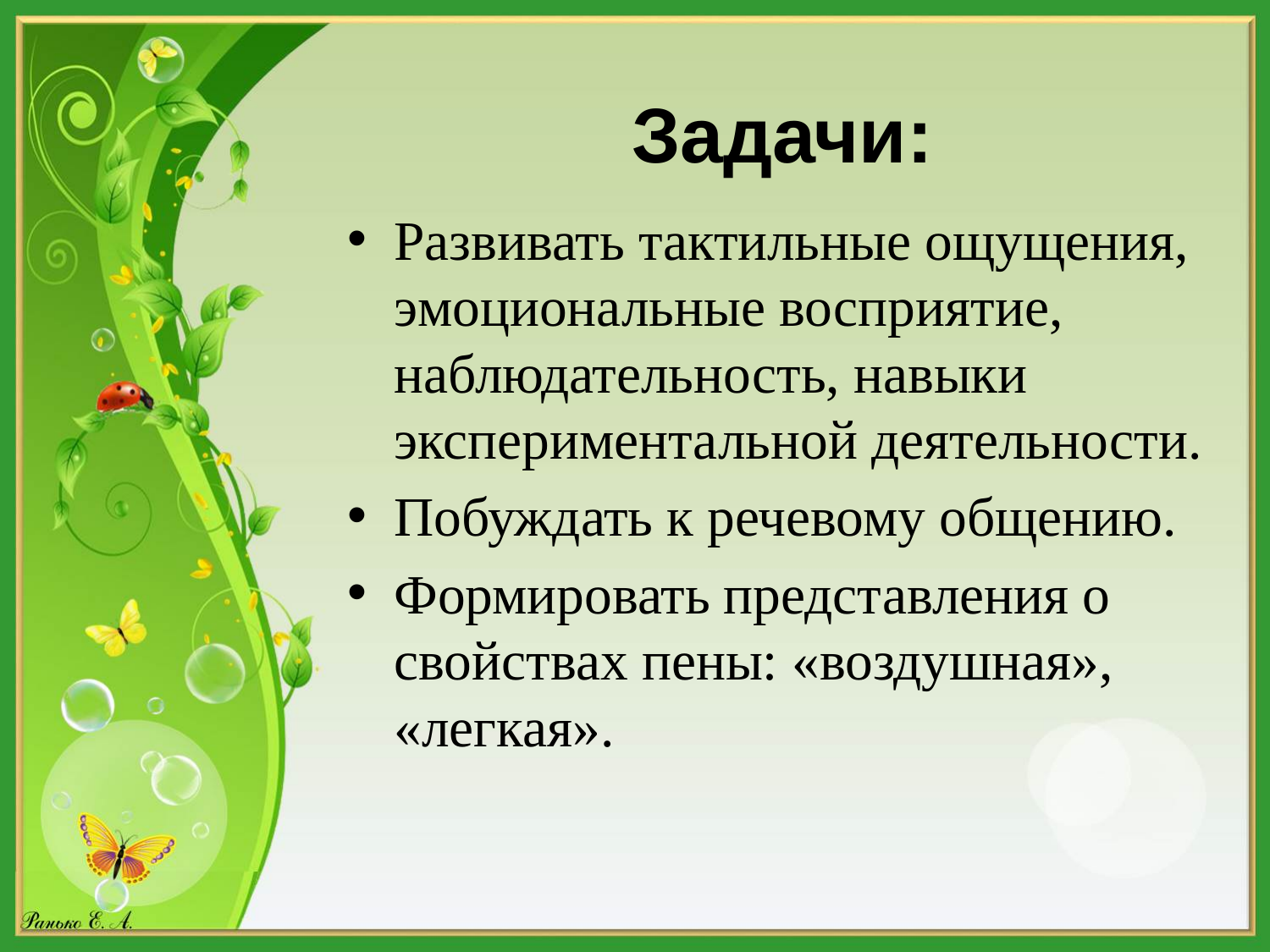

# Задачи:
Развивать тактильные ощущения, эмоциональные восприятие, наблюдательность, навыки экспериментальной деятельности.
Побуждать к речевому общению.
Формировать представления о свойствах пены: «воздушная», «легкая».